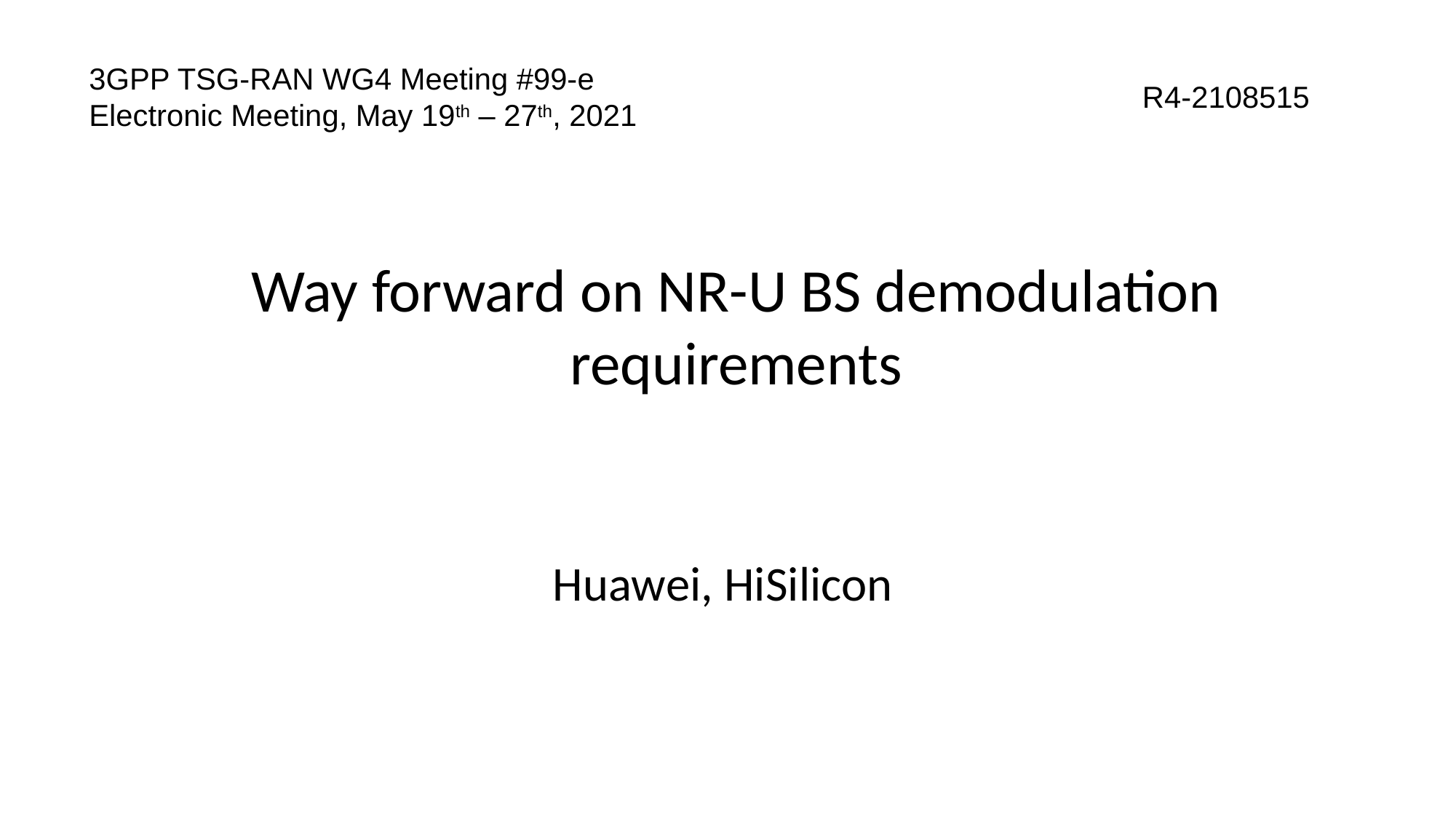

# 3GPP TSG-RAN WG4 Meeting #99-e Electronic Meeting, May 19th – 27th, 2021
R4-2108515
Way forward on NR-U BS demodulation requirements
Huawei, HiSilicon